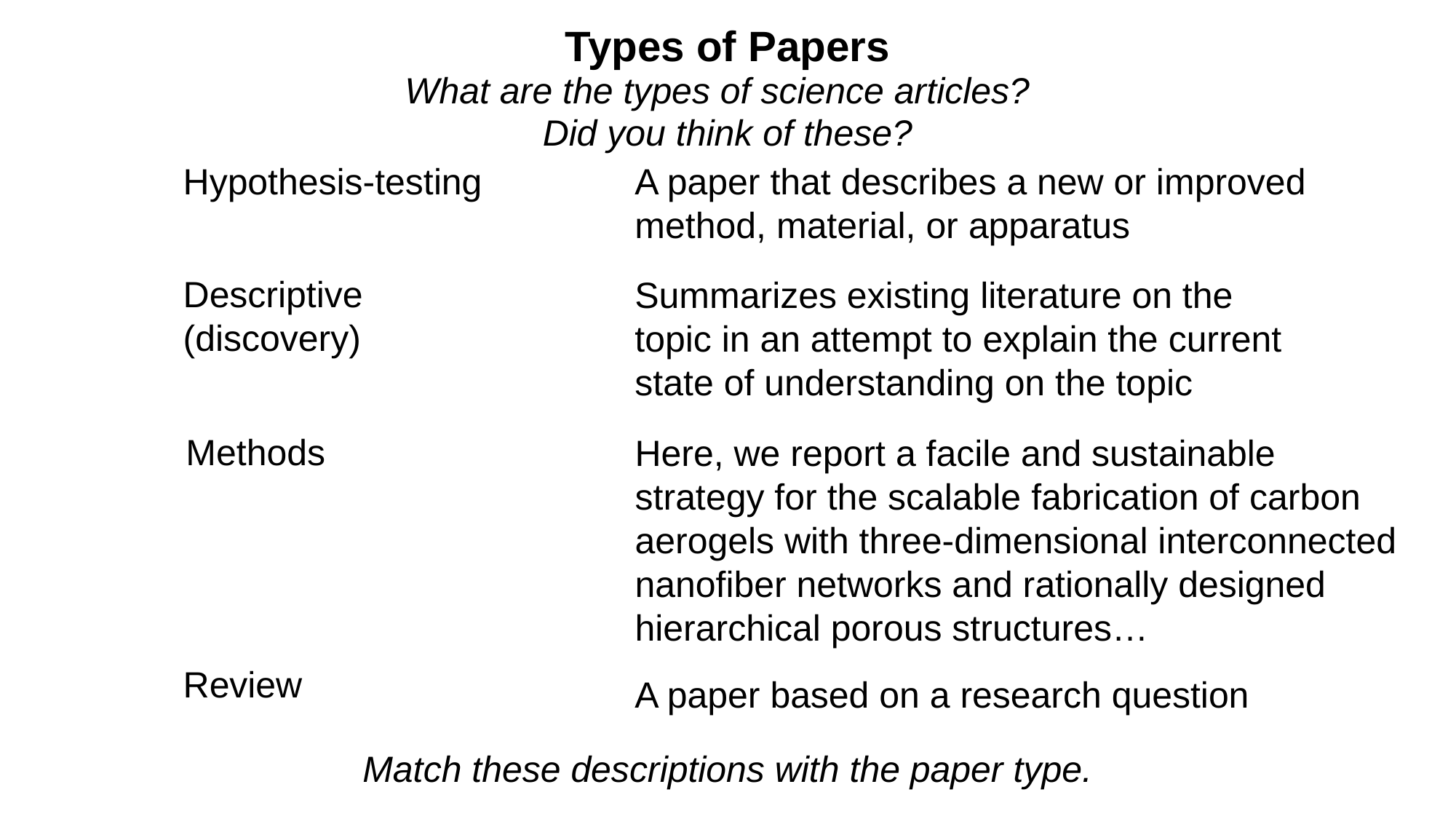

Types of Papers
What are the types of science articles?
Did you think of these?
Hypothesis-testing
A paper that describes a new or improved method, material, or apparatus
Descriptive (discovery)
Summarizes existing literature on the topic in an attempt to explain the current state of understanding on the topic
Methods
Here, we report a facile and sustainable strategy for the scalable fabrication of carbon aerogels with three-dimensional interconnected nanofiber networks and rationally designed hierarchical porous structures…
Review
A paper based on a research question
Match these descriptions with the paper type.